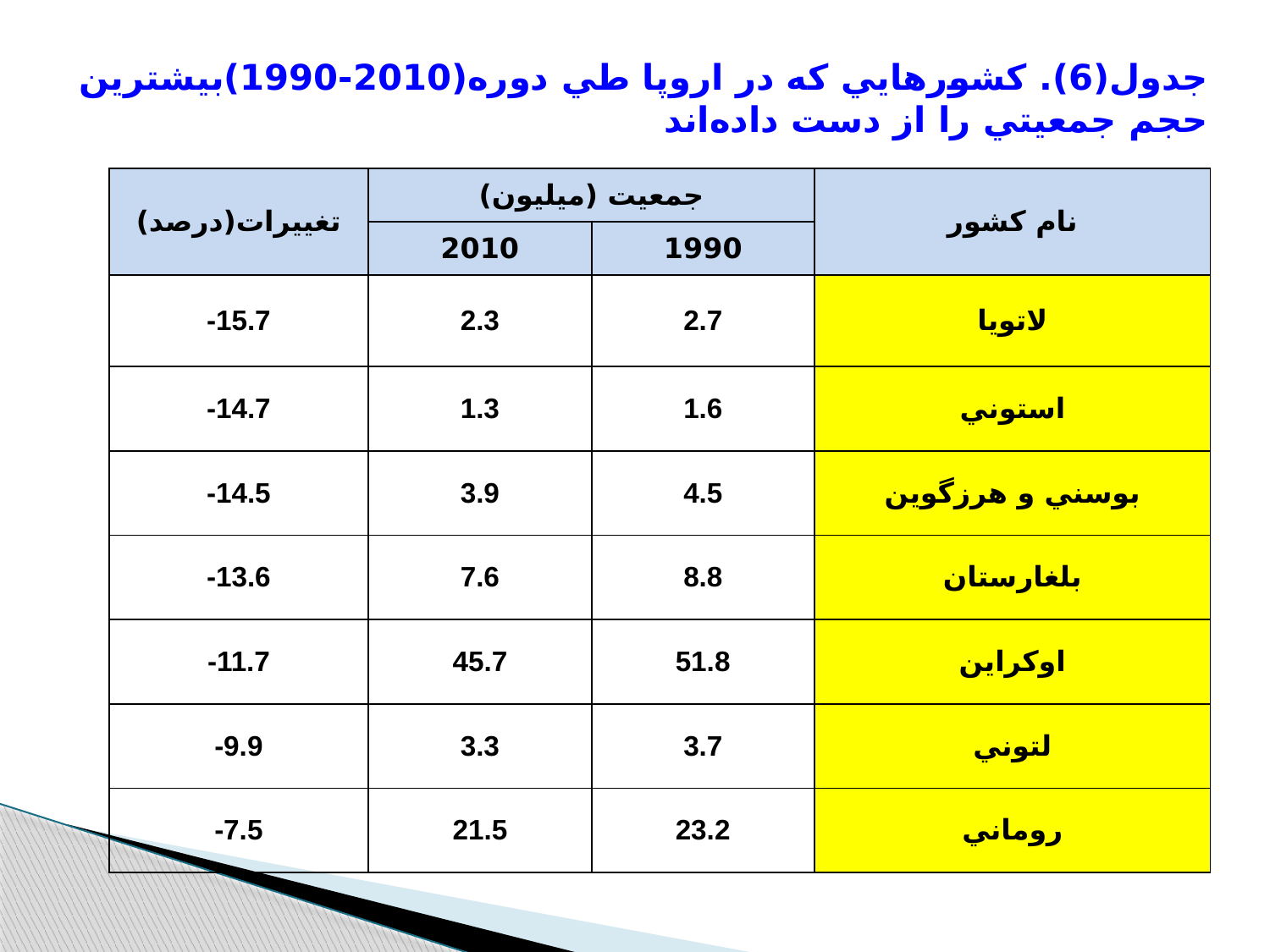

جدول(6). كشورهايي كه در اروپا طي دوره(2010-1990)بيشترين حجم جمعيتي را از دست داده‌اند
| تغييرات(درصد) | جمعيت (ميليون) |  | نام كشور |
| --- | --- | --- | --- |
|  | 2010 | 1990 |  |
| -15.7 | 2.3 | 2.7 | لاتويا |
| -14.7 | 1.3 | 1.6 | استوني |
| -14.5 | 3.9 | 4.5 | بوسني و هرزگوين |
| -13.6 | 7.6 | 8.8 | بلغارستان |
| -11.7 | 45.7 | 51.8 | اوكراين |
| -9.9 | 3.3 | 3.7 | لتوني |
| -7.5 | 21.5 | 23.2 | روماني |